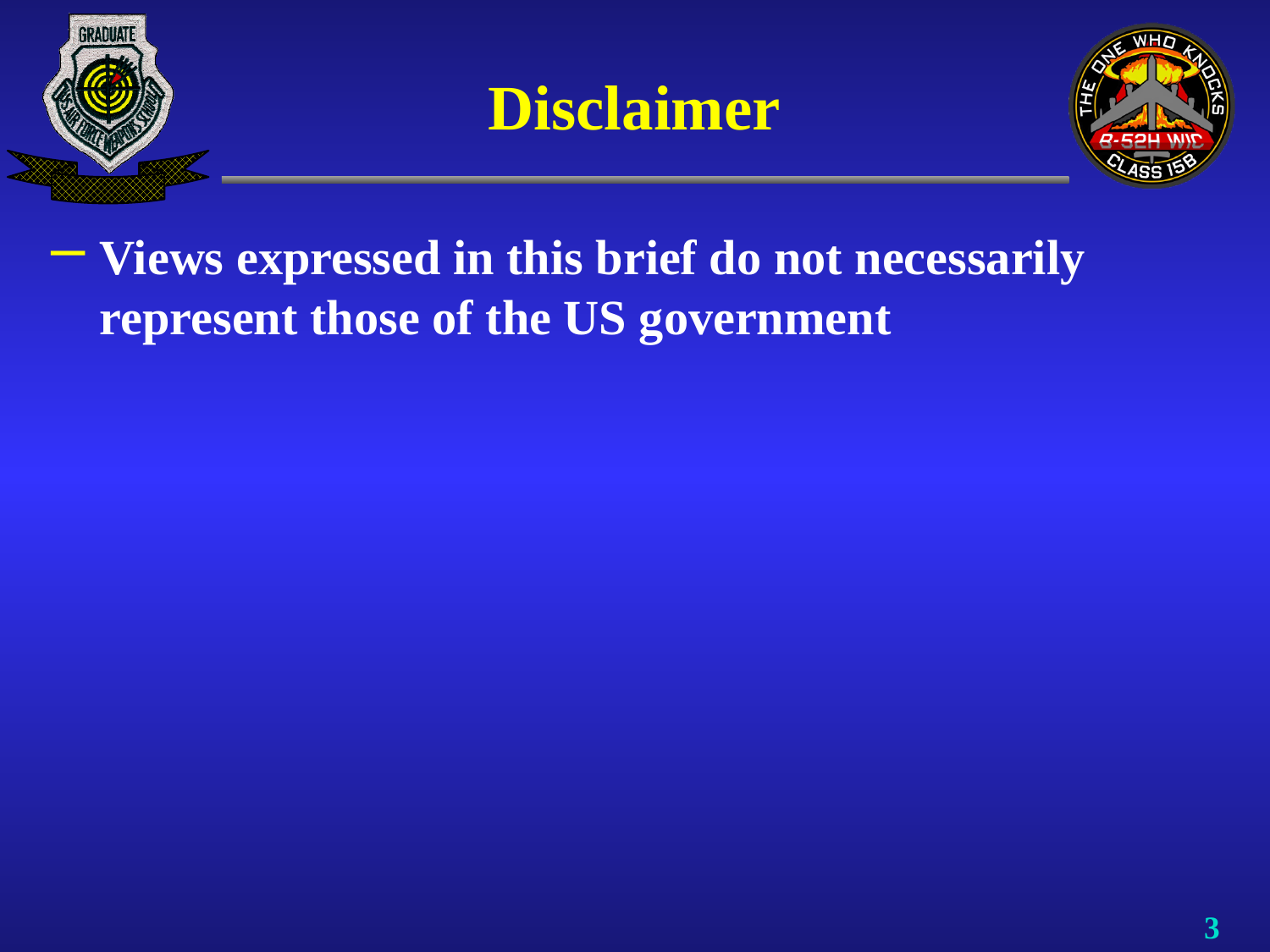

# Disclaimer
Views expressed in this brief do not necessarily represent those of the US government